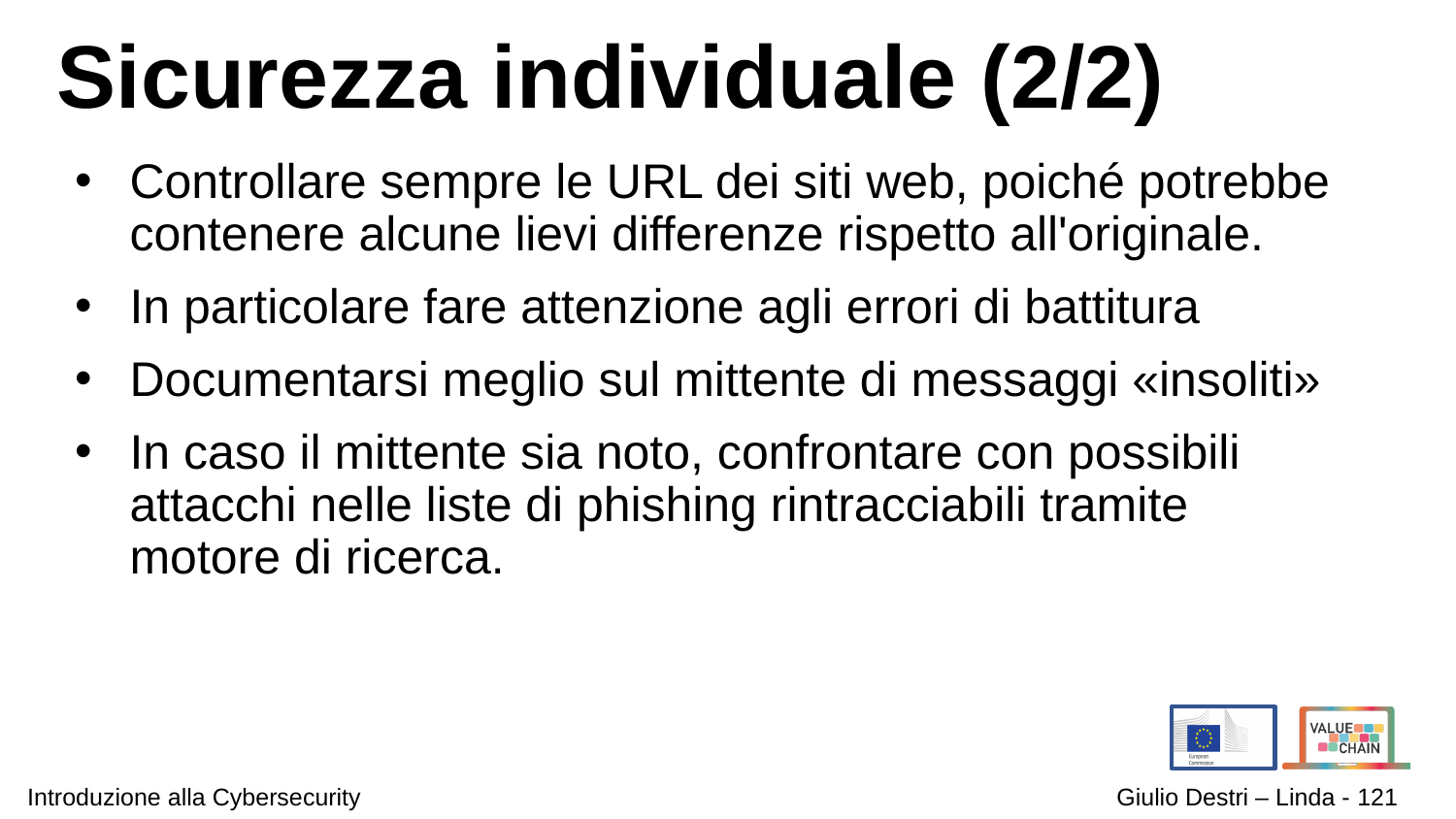

# Sicurezza individuale (2/2)
Controllare sempre le URL dei siti web, poiché potrebbe contenere alcune lievi differenze rispetto all'originale.
In particolare fare attenzione agli errori di battitura
Documentarsi meglio sul mittente di messaggi «insoliti»
In caso il mittente sia noto, confrontare con possibili attacchi nelle liste di phishing rintracciabili tramite motore di ricerca.